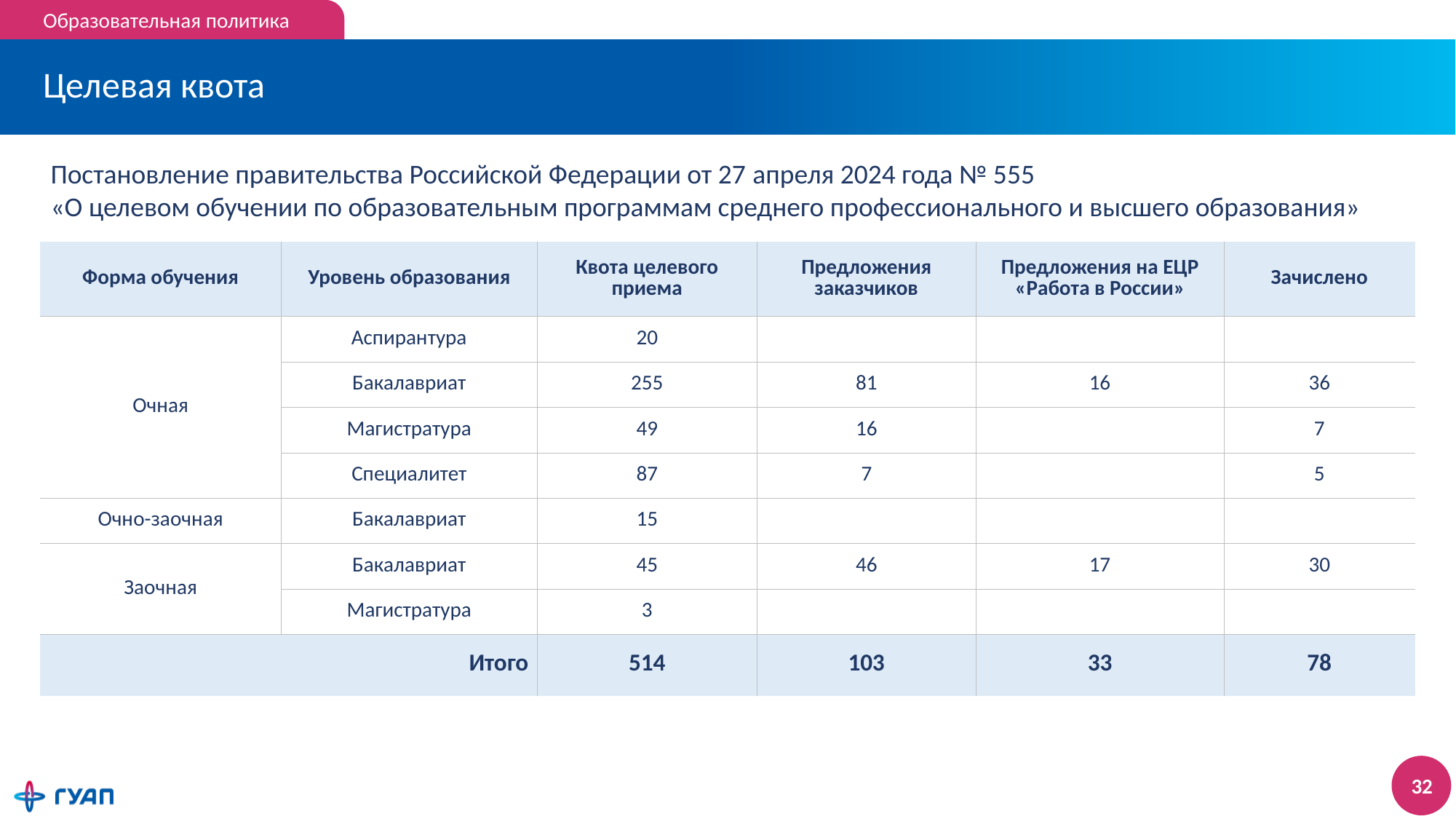

Образовательная политика
# Целевая квота
Постановление правительства Российской Федерации от 27 апреля 2024 года № 555
«О целевом обучении по образовательным программам среднего профессионального и высшего образования»
| Форма обучения | Уровень образования | Квота целевого приема | Предложения заказчиков | Предложения на ЕЦР «Работа в России» | Зачислено |
| --- | --- | --- | --- | --- | --- |
| Очная | Аспирантура | 20 |  |  |  |
|  | Бакалавриат | 255 | 81 | 16 | 36 |
|  | Магистратура | 49 | 16 |  | 7 |
|  | Специалитет | 87 | 7 |  | 5 |
| Очно-заочная | Бакалавриат | 15 |  |  |  |
| Заочная | Бакалавриат | 45 | 46 | 17 | 30 |
|  | Магистратура | 3 |  |  |  |
| Итого |  | 514 | 103 | 33 | 78 |